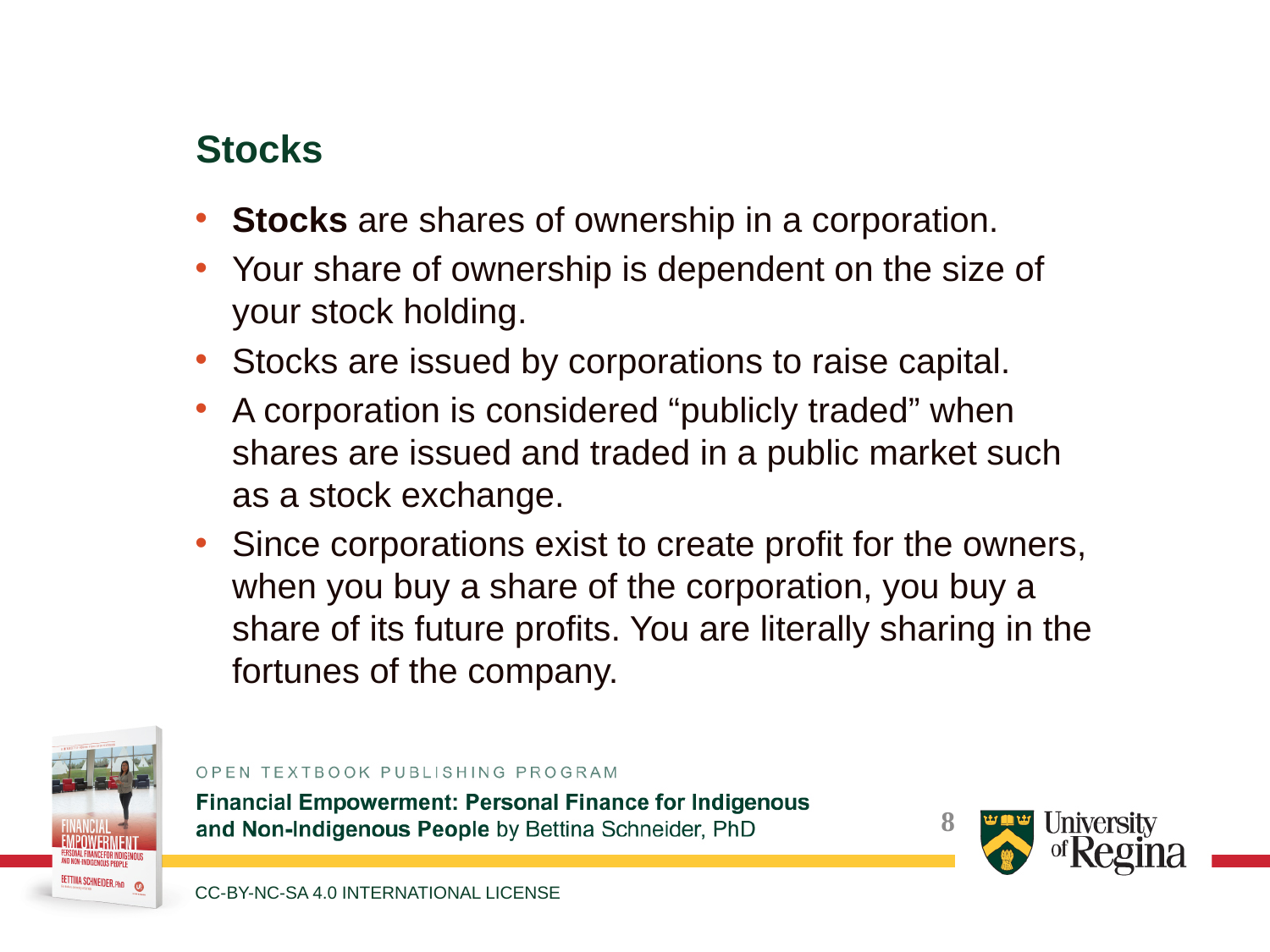

Stocks
Stocks are shares of ownership in a corporation.
Your share of ownership is dependent on the size of your stock holding.
Stocks are issued by corporations to raise capital.
A corporation is considered “publicly traded” when shares are issued and traded in a public market such as a stock exchange.
Since corporations exist to create profit for the owners, when you buy a share of the corporation, you buy a share of its future profits. You are literally sharing in the fortunes of the company.
CC-BY-NC-SA 4.0 INTERNATIONAL LICENSE